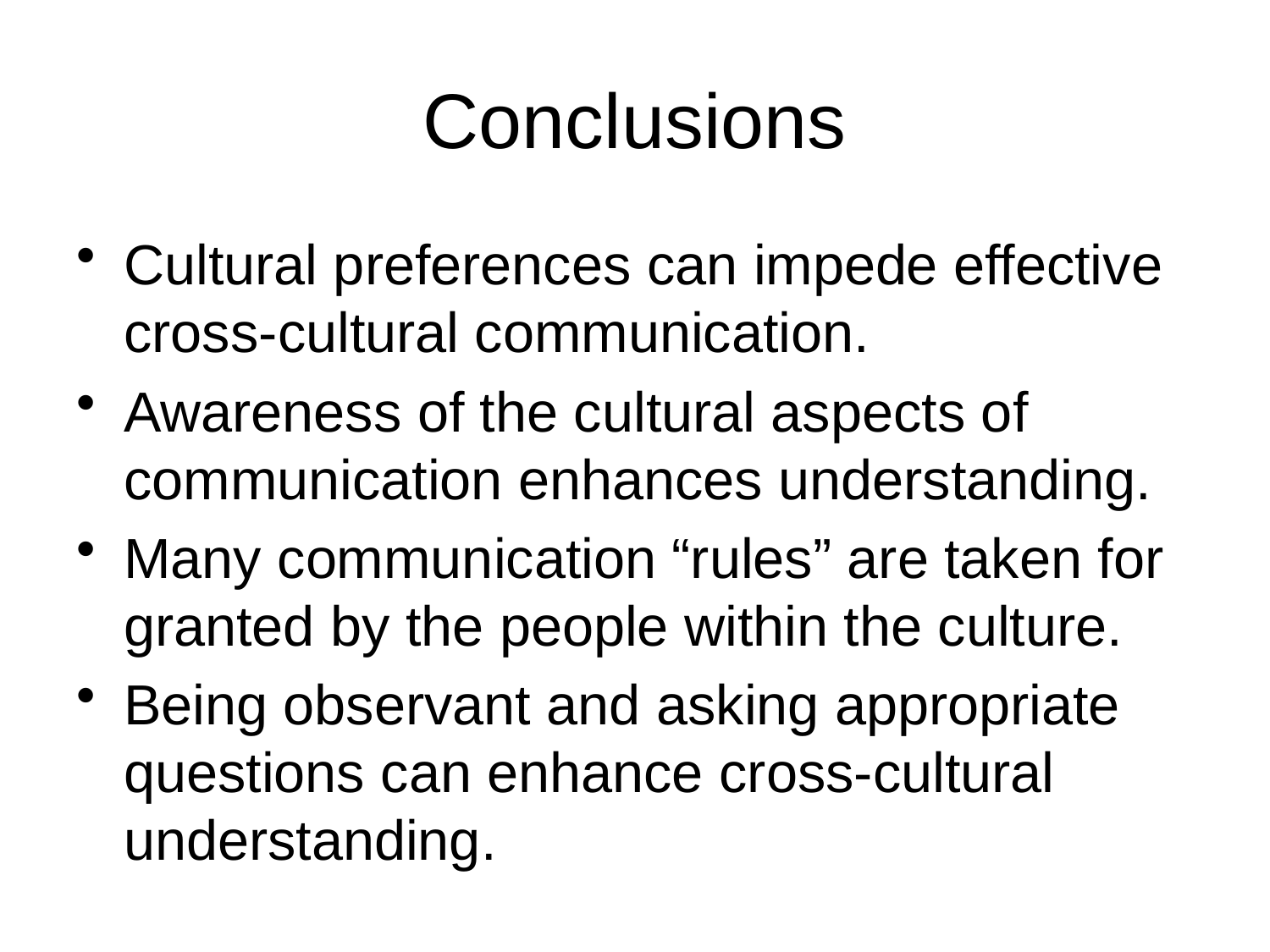

# Conclusions
Cultural preferences can impede effective cross-cultural communication.
Awareness of the cultural aspects of communication enhances understanding.
Many communication “rules” are taken for granted by the people within the culture.
Being observant and asking appropriate questions can enhance cross-cultural understanding.